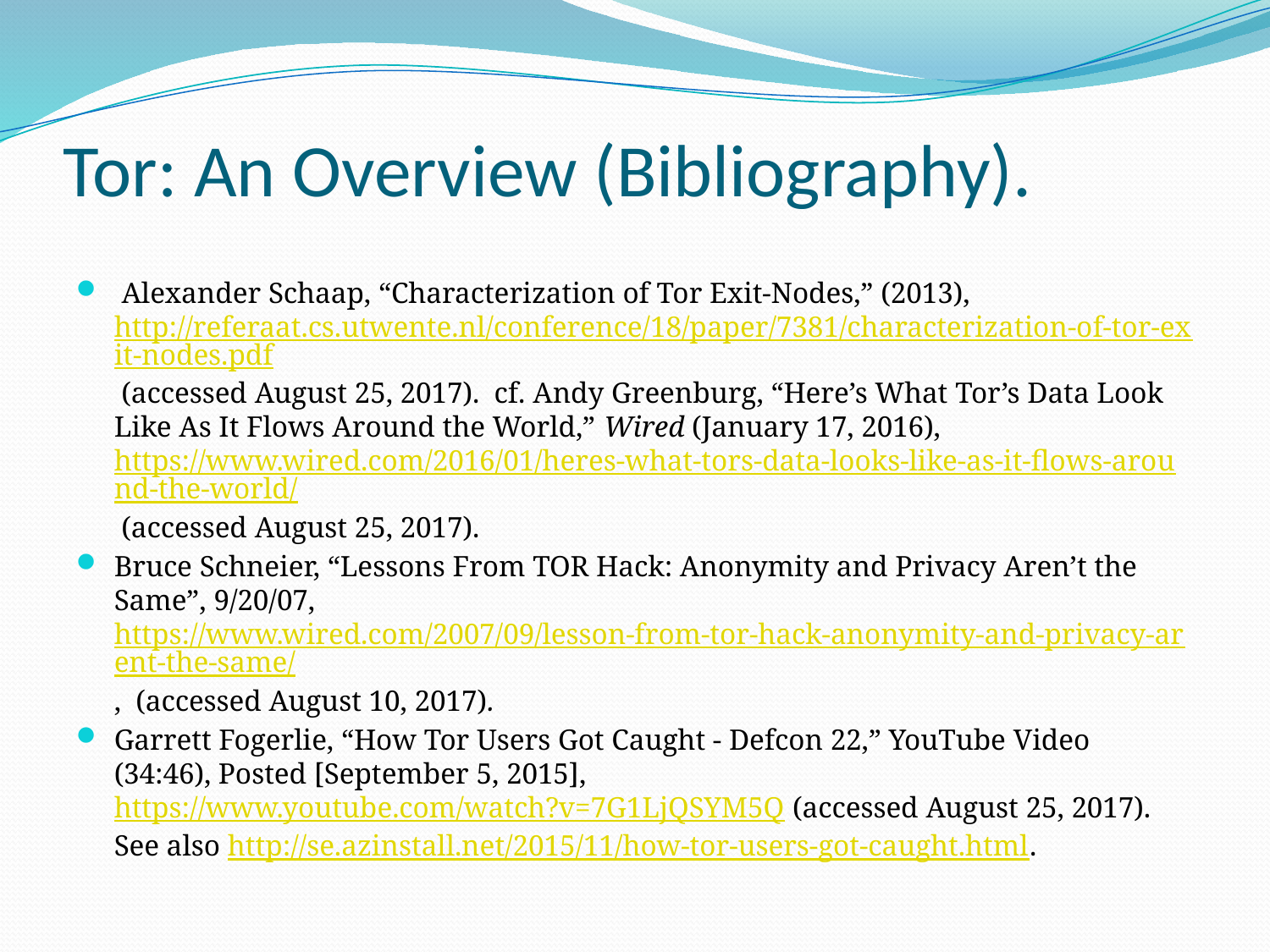

# Tor: An Overview (Bibliography).
 Alexander Schaap, “Characterization of Tor Exit-Nodes,” (2013), http://referaat.cs.utwente.nl/conference/18/paper/7381/characterization-of-tor-exit-nodes.pdf (accessed August 25, 2017).  cf. Andy Greenburg, “Here’s What Tor’s Data Look Like As It Flows Around the World,” Wired (January 17, 2016), https://www.wired.com/2016/01/heres-what-tors-data-looks-like-as-it-flows-around-the-world/ (accessed August 25, 2017).
Bruce Schneier, “Lessons From TOR Hack: Anonymity and Privacy Aren’t the Same”, 9/20/07,  https://www.wired.com/2007/09/lesson-from-tor-hack-anonymity-and-privacy-arent-the-same/,  (accessed August 10, 2017).
Garrett Fogerlie, “How Tor Users Got Caught - Defcon 22,” YouTube Video (34:46), Posted [September 5, 2015], https://www.youtube.com/watch?v=7G1LjQSYM5Q (accessed August 25, 2017). See also http://se.azinstall.net/2015/11/how-tor-users-got-caught.html.